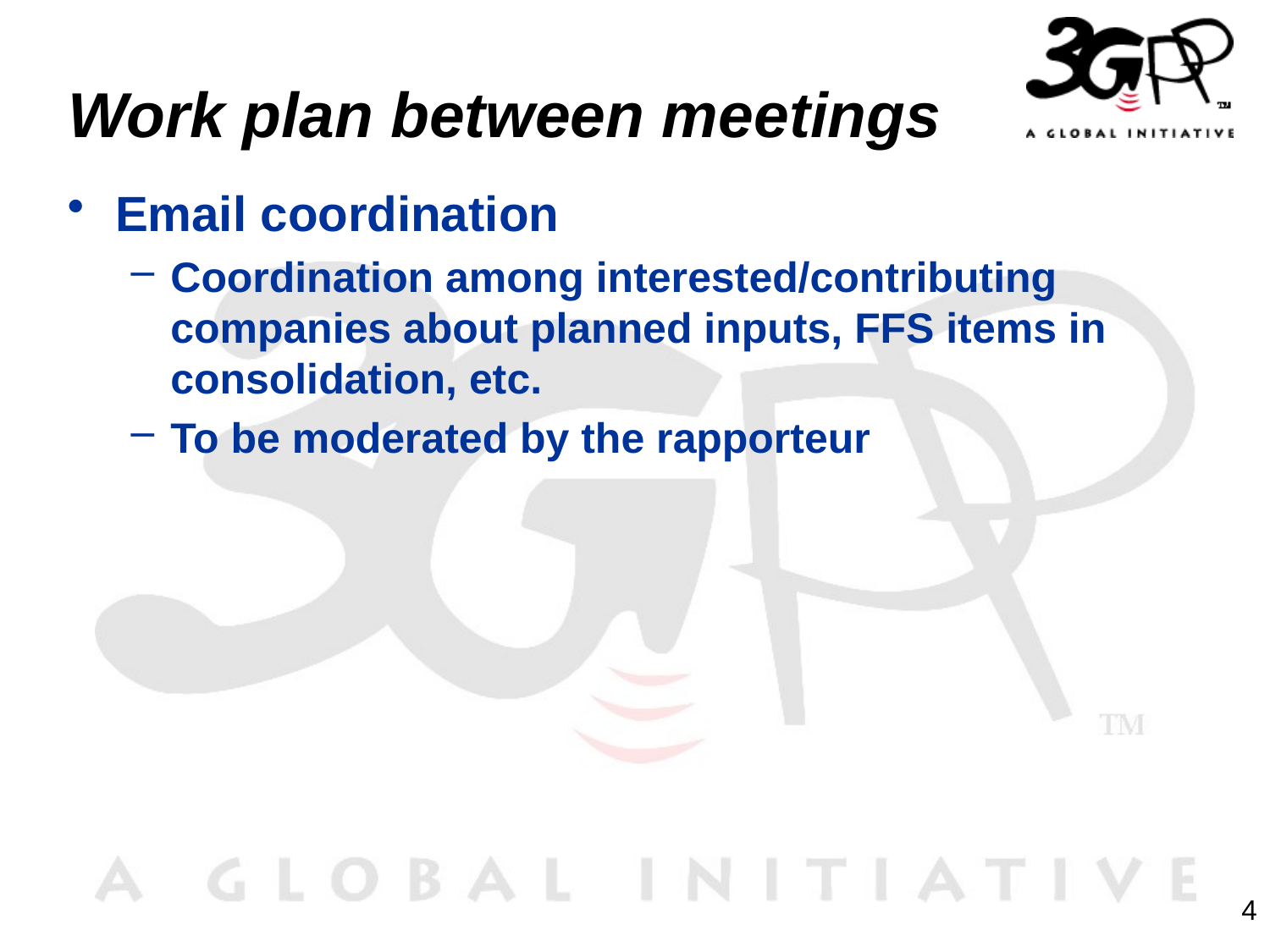

# Work plan between meetings
Email coordination
Coordination among interested/contributing companies about planned inputs, FFS items in consolidation, etc.
To be moderated by the rapporteur

4